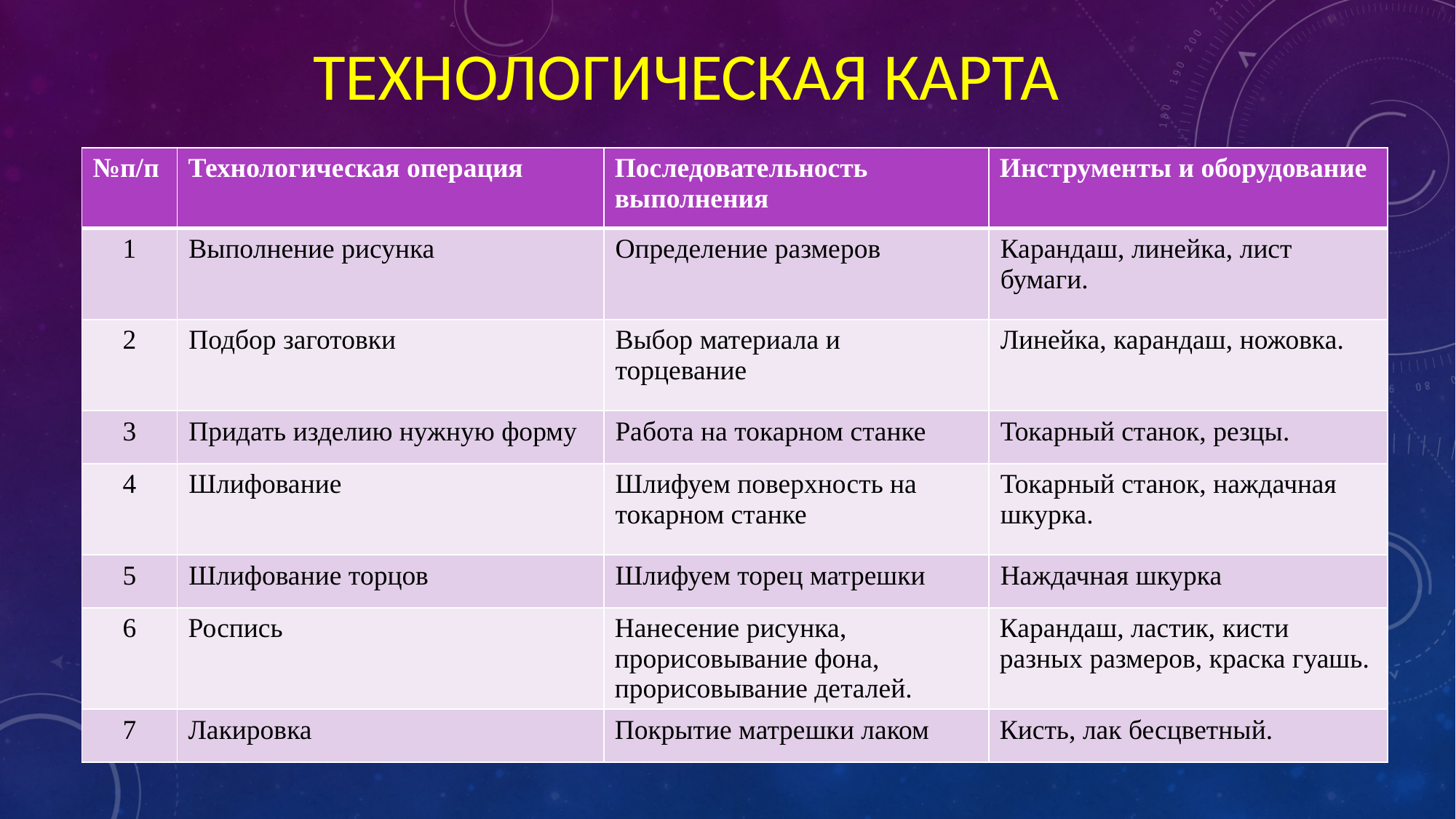

# Технологическая карта
| №п/п | Технологическая операция | Последовательность выполнения | Инструменты и оборудование |
| --- | --- | --- | --- |
| 1 | Выполнение рисунка | Определение размеров | Карандаш, линейка, лист бумаги. |
| 2 | Подбор заготовки | Выбор материала и торцевание | Линейка, карандаш, ножовка. |
| 3 | Придать изделию нужную форму | Работа на токарном станке | Токарный станок, резцы. |
| 4 | Шлифование | Шлифуем поверхность на токарном станке | Токарный станок, наждачная шкурка. |
| 5 | Шлифование торцов | Шлифуем торец матрешки | Наждачная шкурка |
| 6 | Роспись | Нанесение рисунка, прорисовывание фона, прорисовывание деталей. | Карандаш, ластик, кисти разных размеров, краска гуашь. |
| 7 | Лакировка | Покрытие матрешки лаком | Кисть, лак бесцветный. |